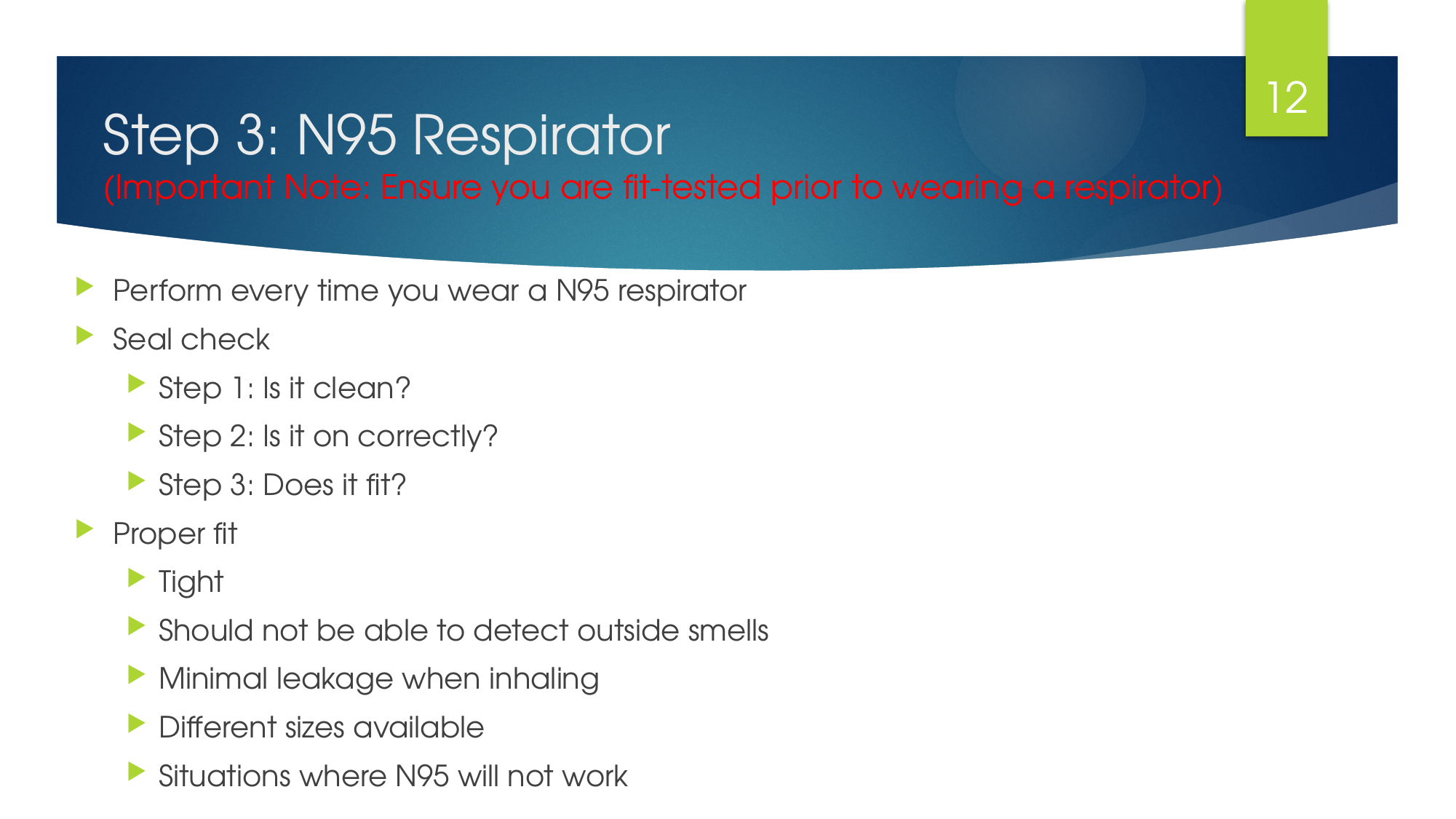

12
# Step 3: N95 Respirator (Important Note: Ensure you are fit-tested prior to wearing a respirator)
Perform every time you wear a N95 respirator
Seal check
Step 1: Is it clean?
Step 2: Is it on correctly?
Step 3: Does it fit?
Proper fit
Tight
Should not be able to detect outside smells
Minimal leakage when inhaling
Different sizes available
Situations where N95 will not work